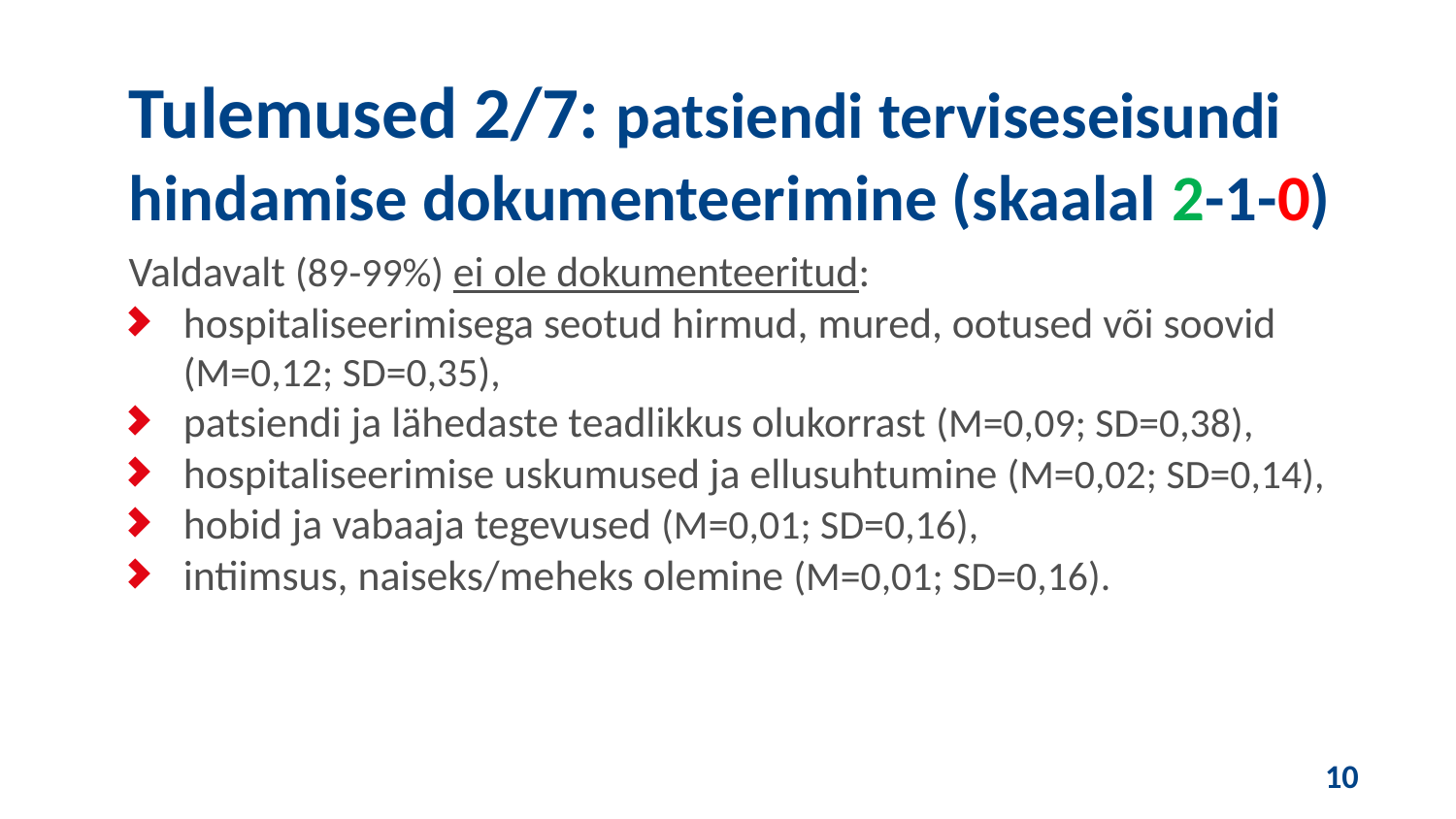

Tulemused 2/7: patsiendi terviseseisundi hindamise dokumenteerimine (skaalal 2-1-0)
Valdavalt (89-99%) ei ole dokumenteeritud:
hospitaliseerimisega seotud hirmud, mured, ootused või soovid (M=0,12; SD=0,35),
patsiendi ja lähedaste teadlikkus olukorrast (M=0,09; SD=0,38),
hospitaliseerimise uskumused ja ellusuhtumine (M=0,02; SD=0,14),
hobid ja vabaaja tegevused (M=0,01; SD=0,16),
intiimsus, naiseks/meheks olemine (M=0,01; SD=0,16).